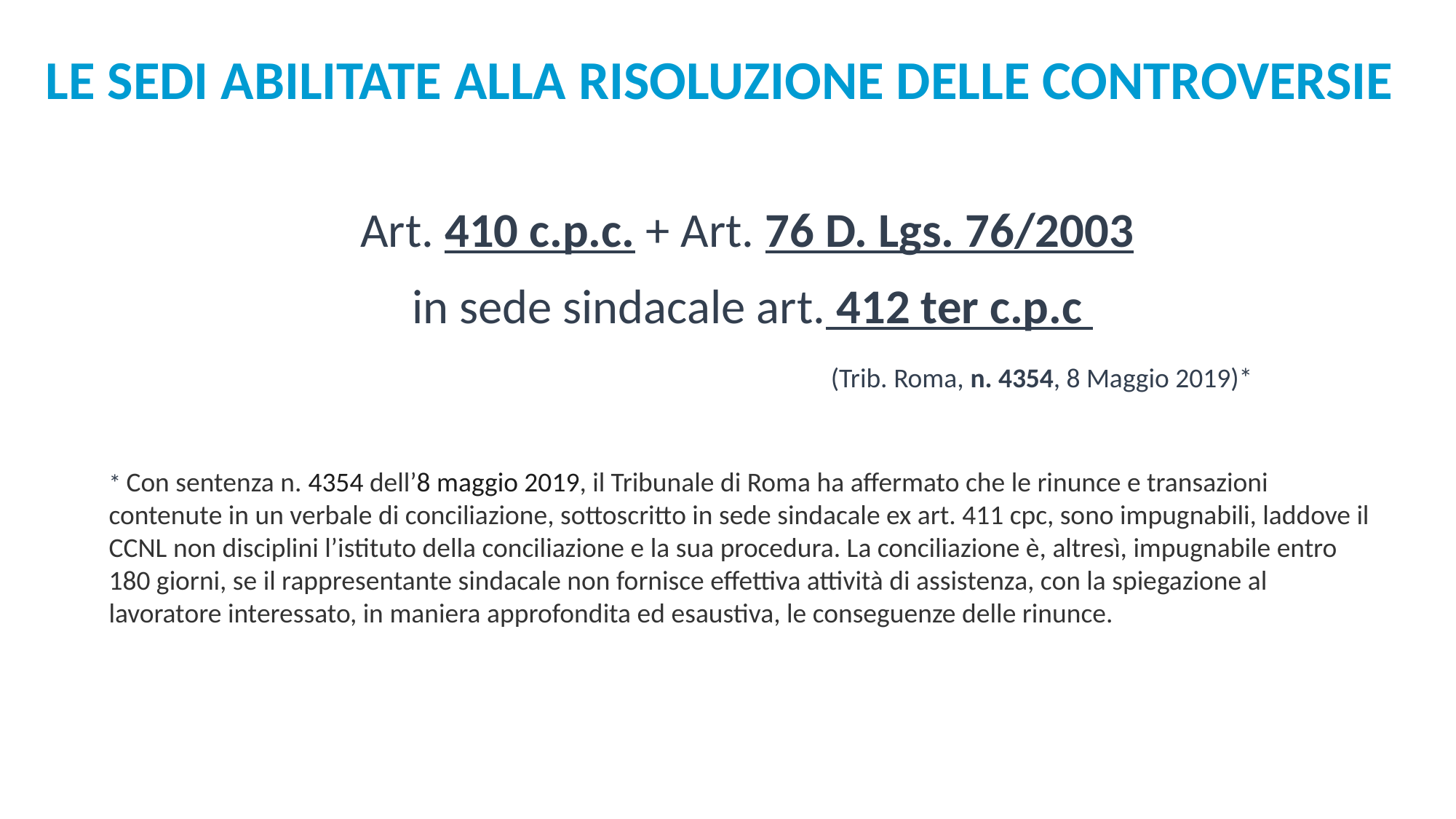

Le sedi abilitate alla risoluzione delle controversie
Art. 410 c.p.c. + Art. 76 D. Lgs. 76/2003
 in sede sindacale art. 412 ter c.p.c
                                                                        (Trib. Roma, n. 4354, 8 Maggio 2019)*

* Con sentenza n. 4354 dell’8 maggio 2019, il Tribunale di Roma ha affermato che le rinunce e transazioni contenute in un verbale di conciliazione, sottoscritto in sede sindacale ex art. 411 cpc, sono impugnabili, laddove il CCNL non disciplini l’istituto della conciliazione e la sua procedura. La conciliazione è, altresì, impugnabile entro 180 giorni, se il rappresentante sindacale non fornisce effettiva attività di assistenza, con la spiegazione al lavoratore interessato, in maniera approfondita ed esaustiva, le conseguenze delle rinunce.